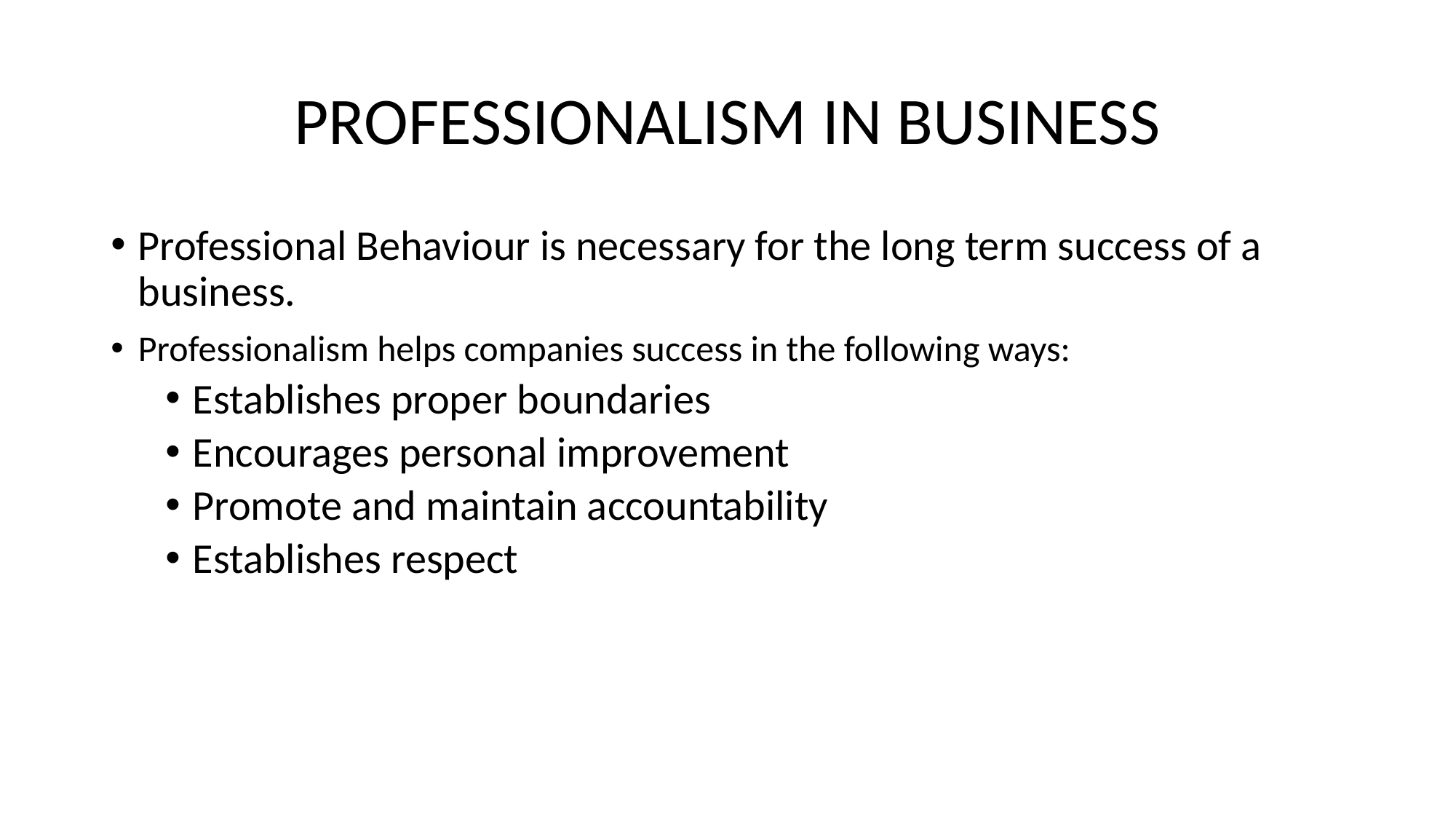

# PROFESSIONALISM IN BUSINESS
Professional Behaviour is necessary for the long term success of a business.
Professionalism helps companies success in the following ways:
Establishes proper boundaries
Encourages personal improvement
Promote and maintain accountability
Establishes respect